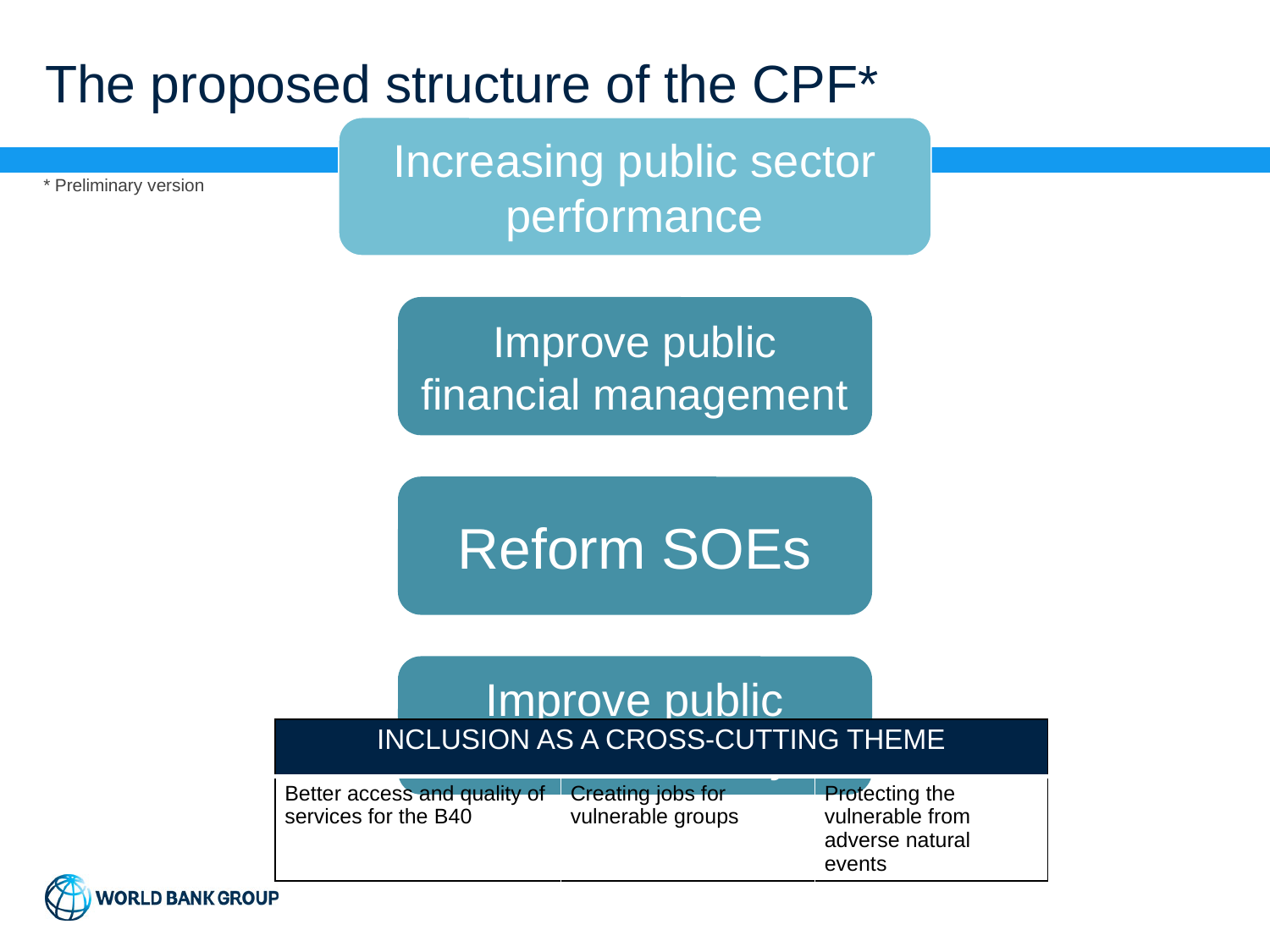

# The proposed structure of the CPF*
Increasing public sector performance
Improve public financial management
Reform SOEs
* Preliminary version
| INCLUSION AS A CROSS-CUTTING THEME |  |  |
| --- | --- | --- |
| Better access and quality of services for the B40 | Creating jobs for vulnerable groups | Protecting the vulnerable from adverse natural events |